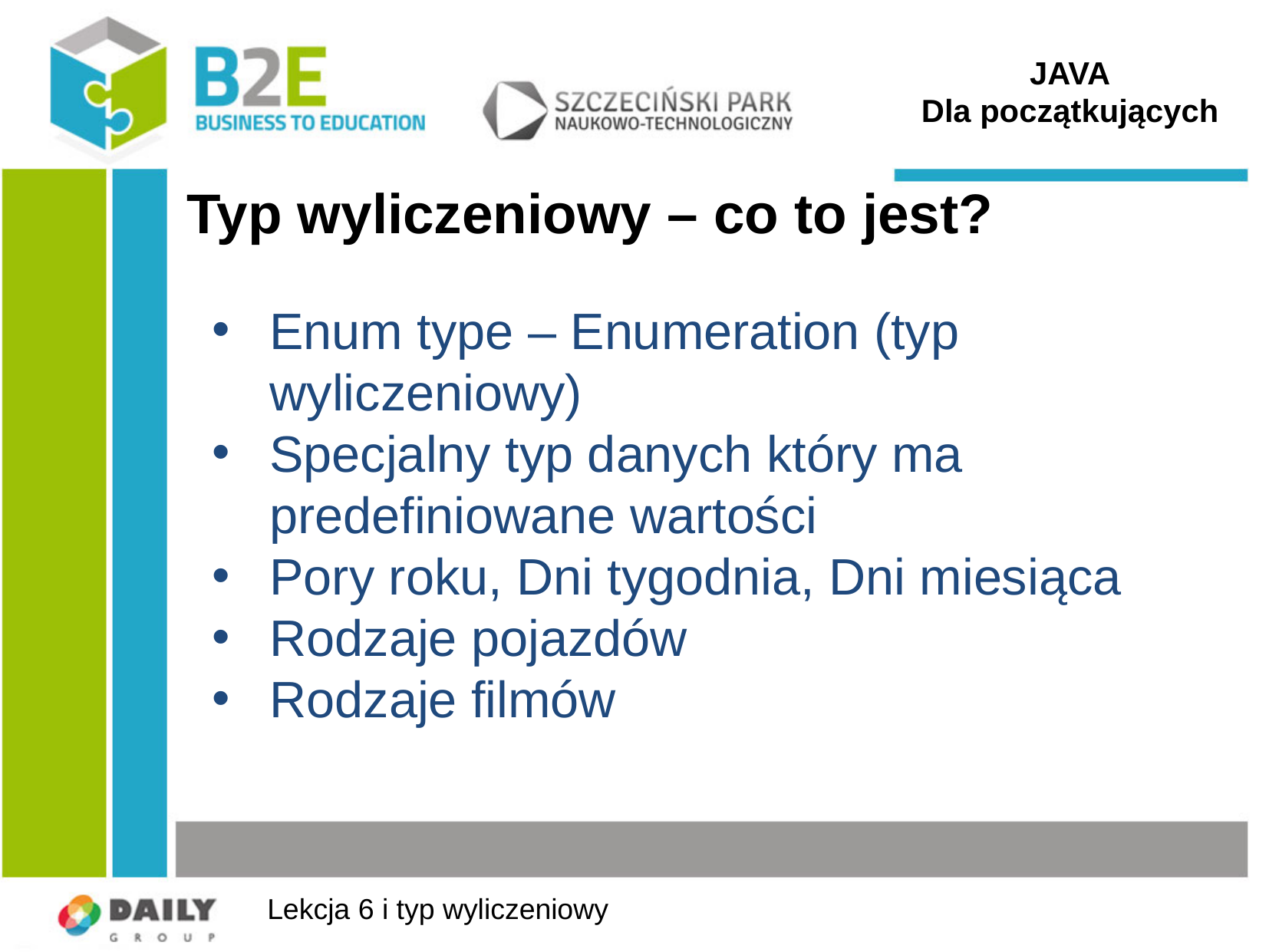

JAVA
Dla początkujących
# Typ wyliczeniowy – co to jest?
Enum type – Enumeration (typ wyliczeniowy)
Specjalny typ danych który ma
predefiniowane wartości
Pory roku, Dni tygodnia, Dni miesiąca
Rodzaje pojazdów
Rodzaje filmów

Lekcja 6 i typ wyliczeniowy